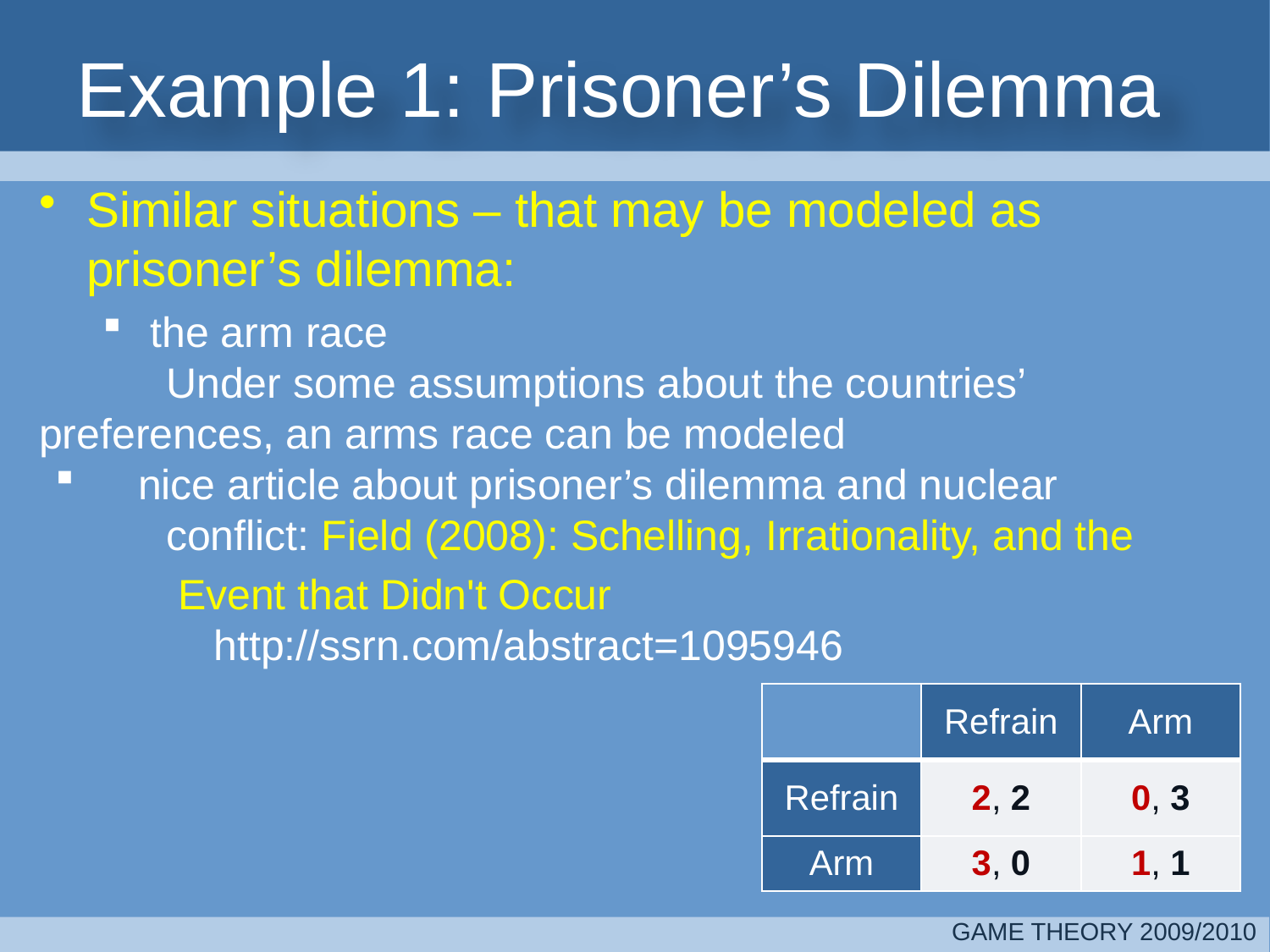

# Example 1: Prisoner’s Dilemma
Similar situations – that may be modeled as prisoner’s dilemma:
the arm race
	Under some assumptions about the countries’ 	preferences, an arms race can be modeled
   nice article about prisoner’s dilemma and nuclear
	conflict: Field (2008): Schelling, Irrationality, and the
 Event that Didn't Occur http://ssrn.com/abstract=1095946

|  | Refrain | Arm |
| --- | --- | --- |
| Refrain | 2, 2 | 0, 3 |
| Arm | 3, 0 | 1, 1 |
GAME THEORY 2009/2010